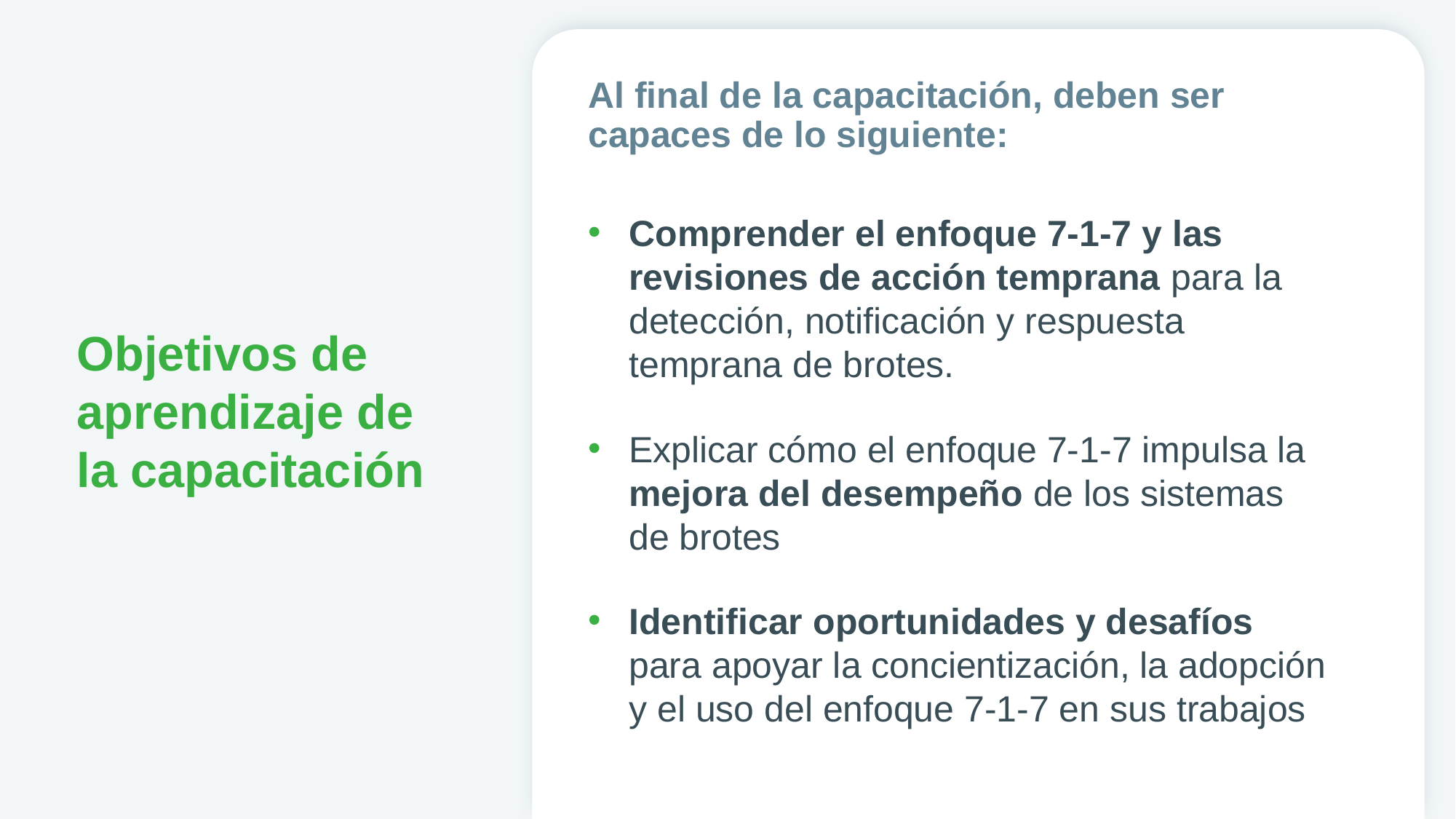

Al final de la capacitación, deben ser capaces de lo siguiente:
Comprender el enfoque 7-1-7 y las revisiones de acción temprana para la detección, notificación y respuesta temprana de brotes.

Explicar cómo el enfoque 7-1-7 impulsa la mejora del desempeño de los sistemas de brotes

Identificar oportunidades y desafíos para apoyar la concientización, la adopción y el uso del enfoque 7-1-7 en sus trabajos
# Objetivos de aprendizaje de la capacitación